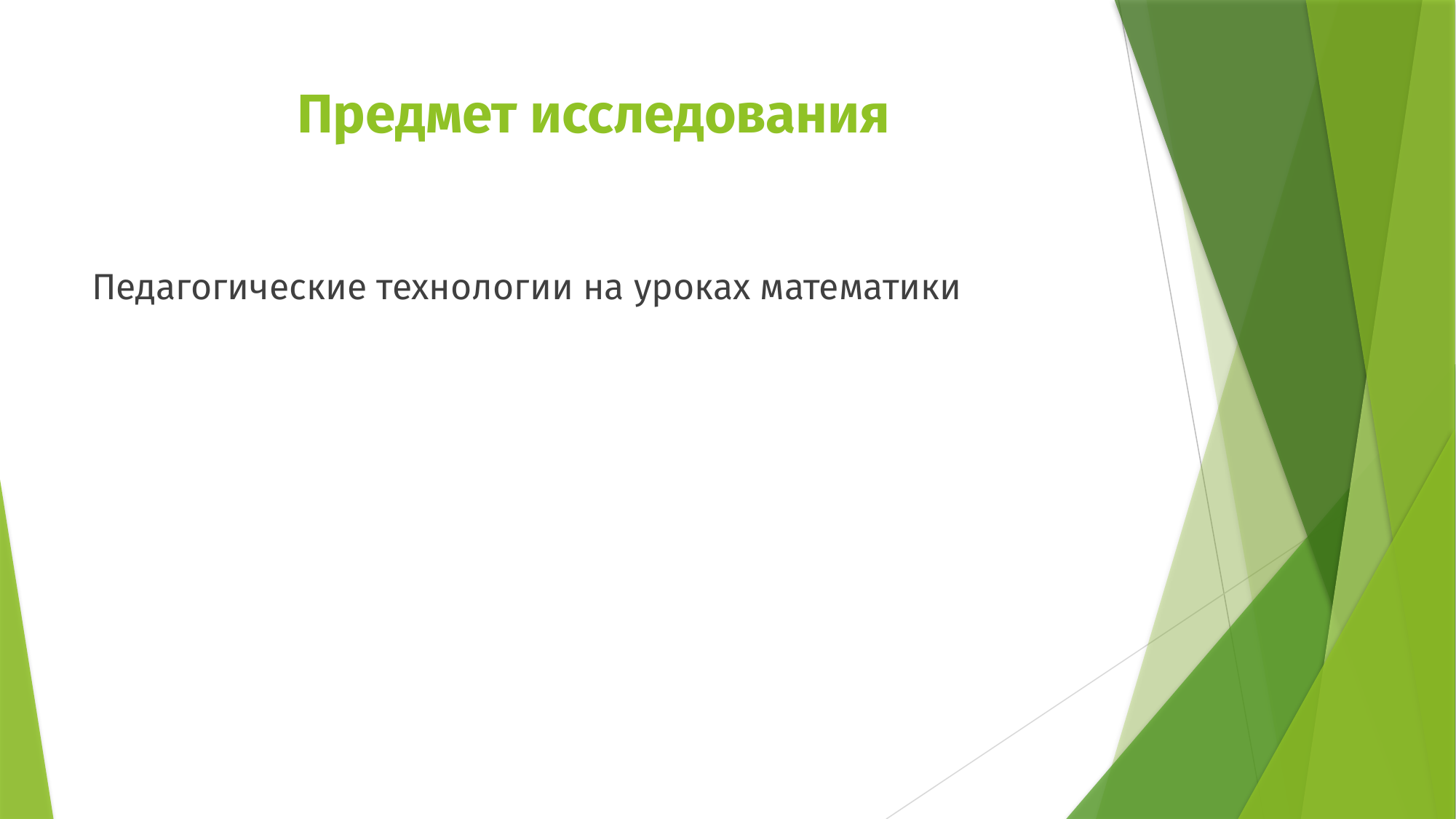

# Предмет исследования
Педагогические технологии на уроках математики